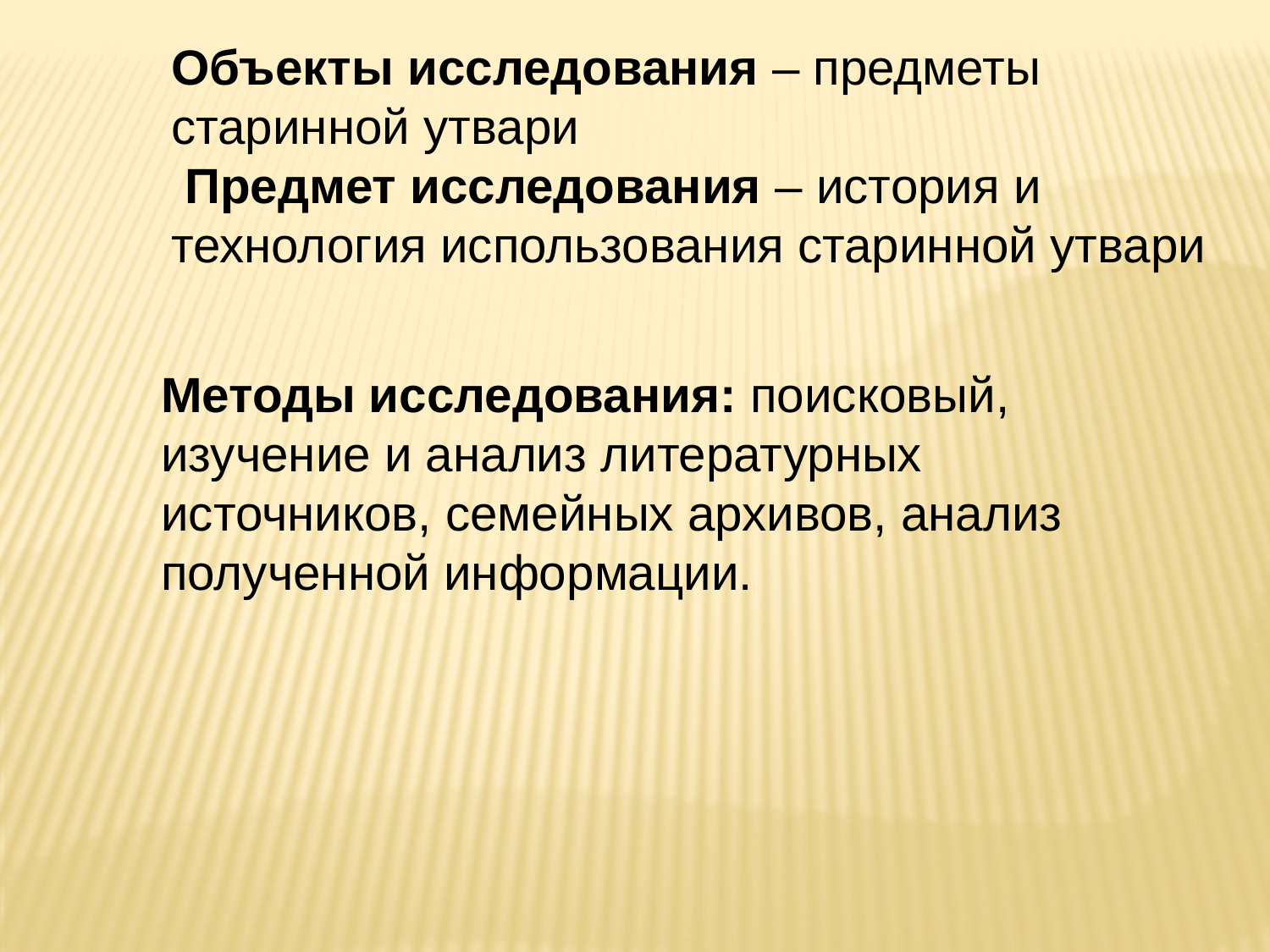

Объекты исследования – предметы старинной утвари
 Предмет исследования – история и технология использования старинной утвари
Методы исследования: поисковый, изучение и анализ литературных источников, семейных архивов, анализ полученной информации.